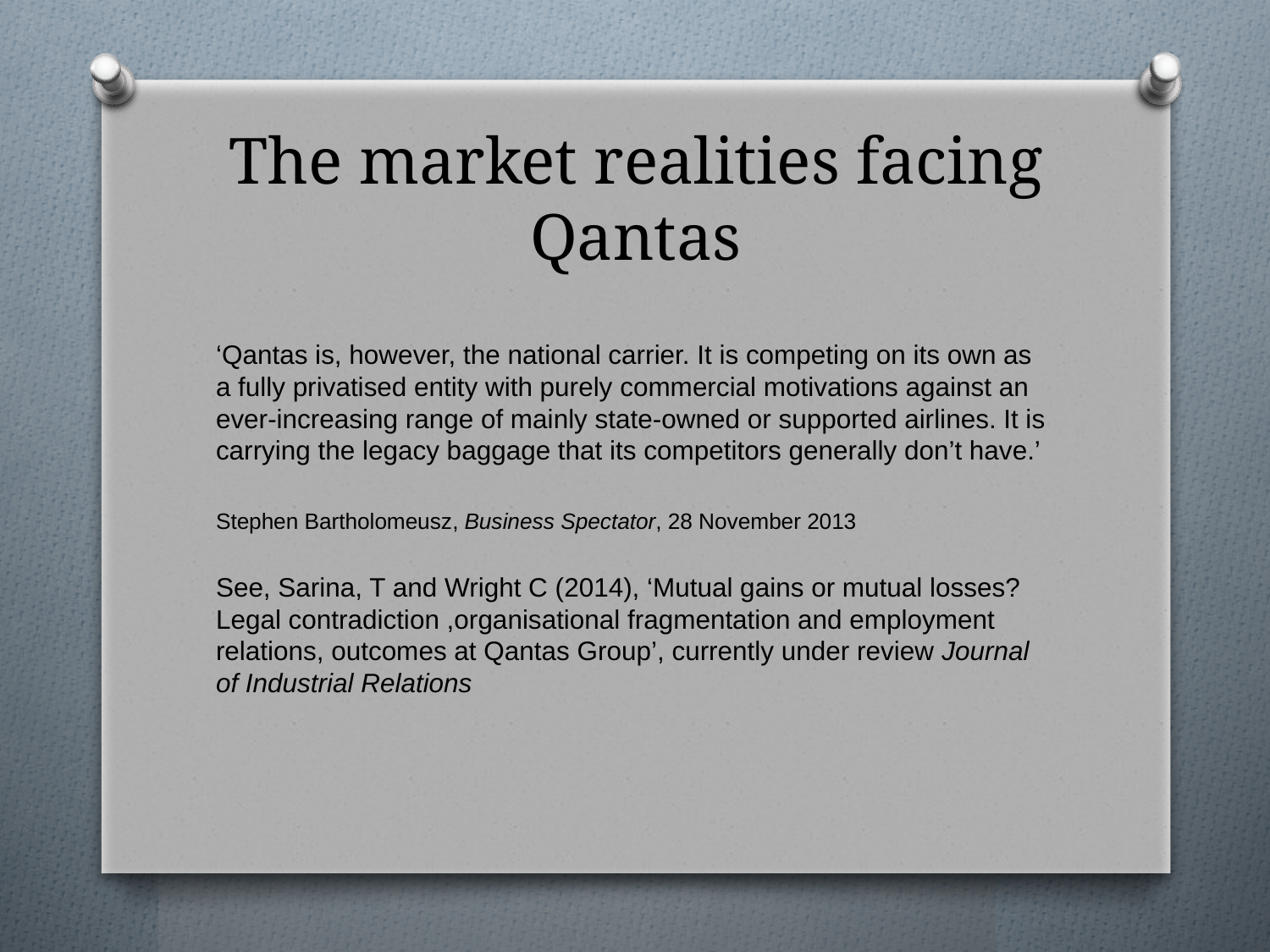

# The market realities facing Qantas

‘Qantas is, however, the national carrier. It is competing on its own as a fully privatised entity with purely commercial motivations against an ever-increasing range of mainly state-owned or supported airlines. It is carrying the legacy baggage that its competitors generally don’t have.’

Stephen Bartholomeusz, Business Spectator, 28 November 2013

See, Sarina, T and Wright C (2014), ‘Mutual gains or mutual losses? Legal contradiction ,organisational fragmentation and employment relations, outcomes at Qantas Group’, currently under review Journal of Industrial Relations